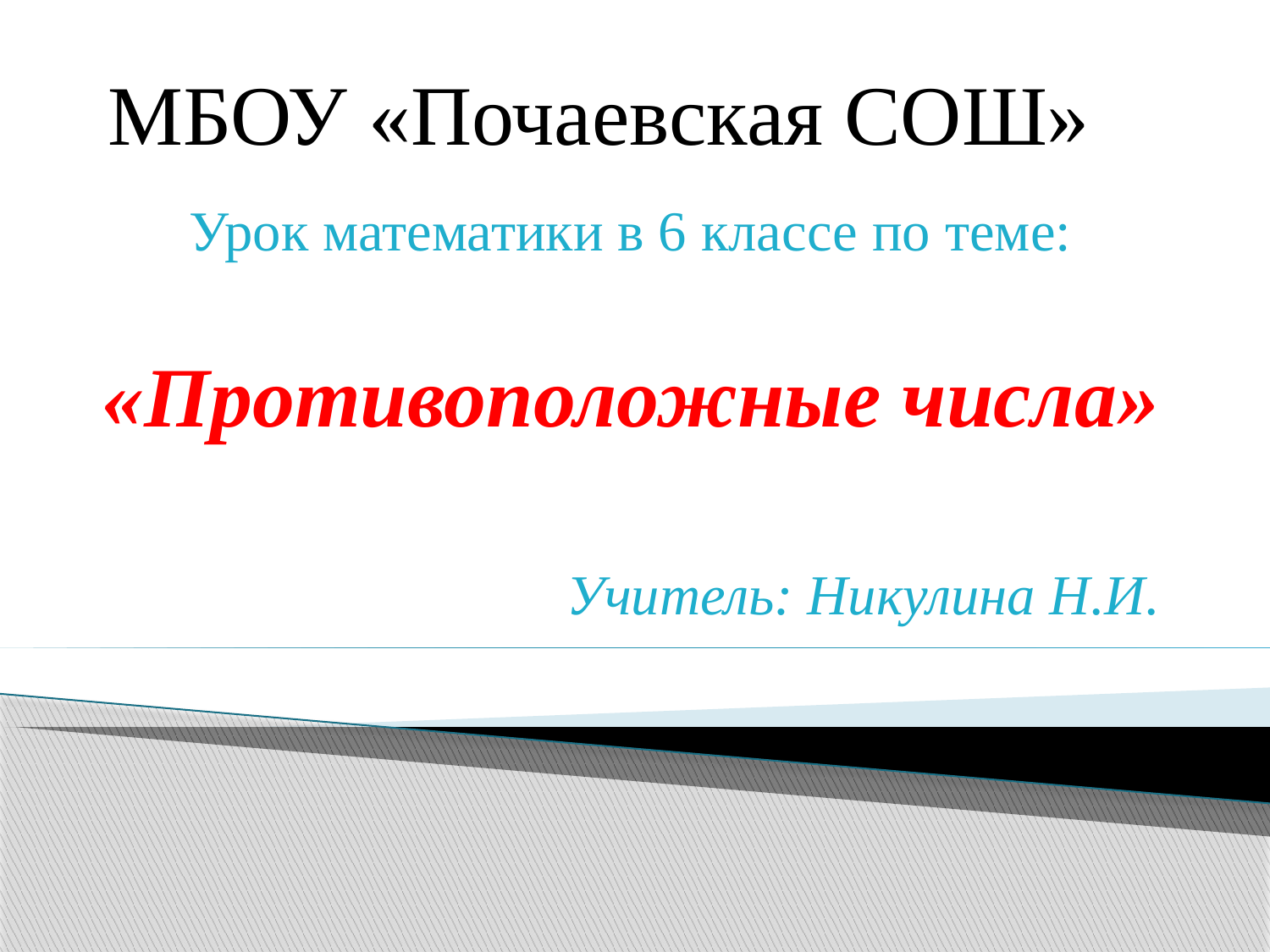

# МБОУ «Почаевская СОШ»
Урок математики в 6 классе по теме:

«Противоположные числа»

Учитель: Никулина Н.И.